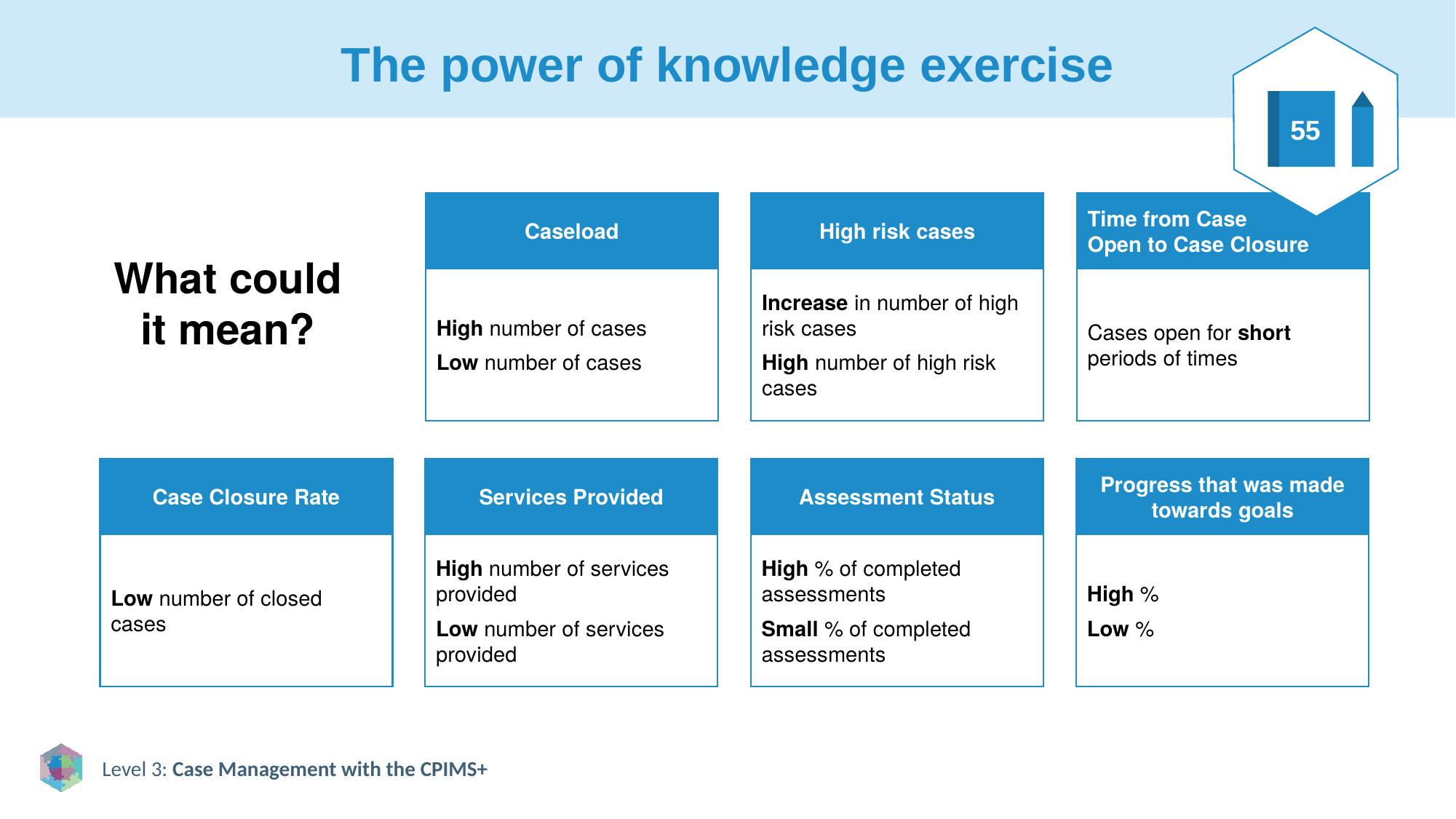

# The power of knowledge exercise

55

Caseload
High risk cases
Time from Case
Open to Case Closure
What could it mean?
High number of cases
Low number of cases
Increase in number of high risk cases
High number of high risk cases
Cases open for short periods of times
Case Closure Rate
Services Provided
Assessment Status
Progress that was made towards goals
Low number of closed cases
High number of services provided
Low number of services provided
High % of completed assessments
Small % of completed assessments
High %
Low %